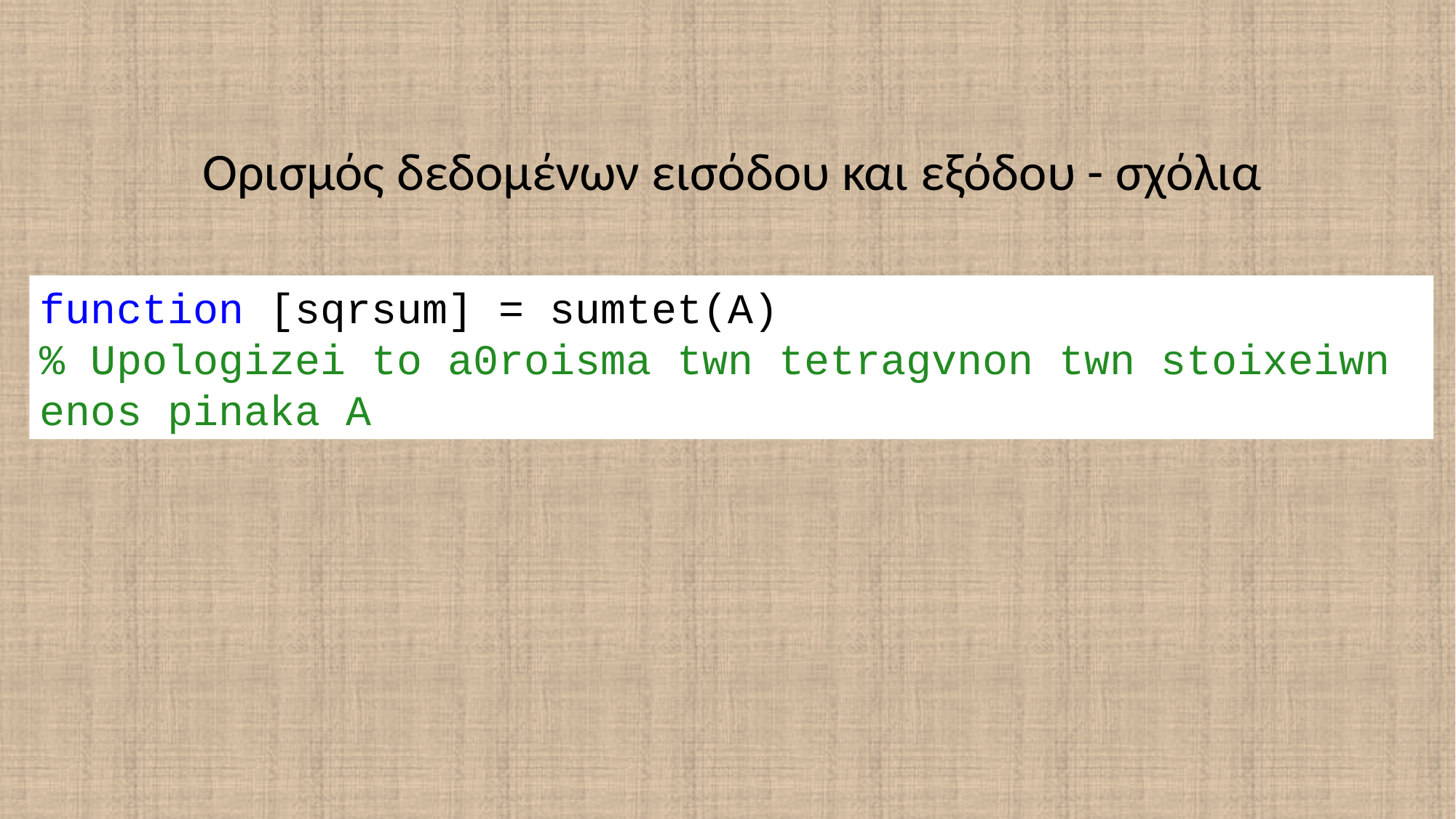

# Ορισμός δεδομένων εισόδου και εξόδου - σχόλια
function [sqrsum] = sumtet(A)
% Upologizei to a0roisma twn tetragvnon twn stoixeiwn enos pinaka A